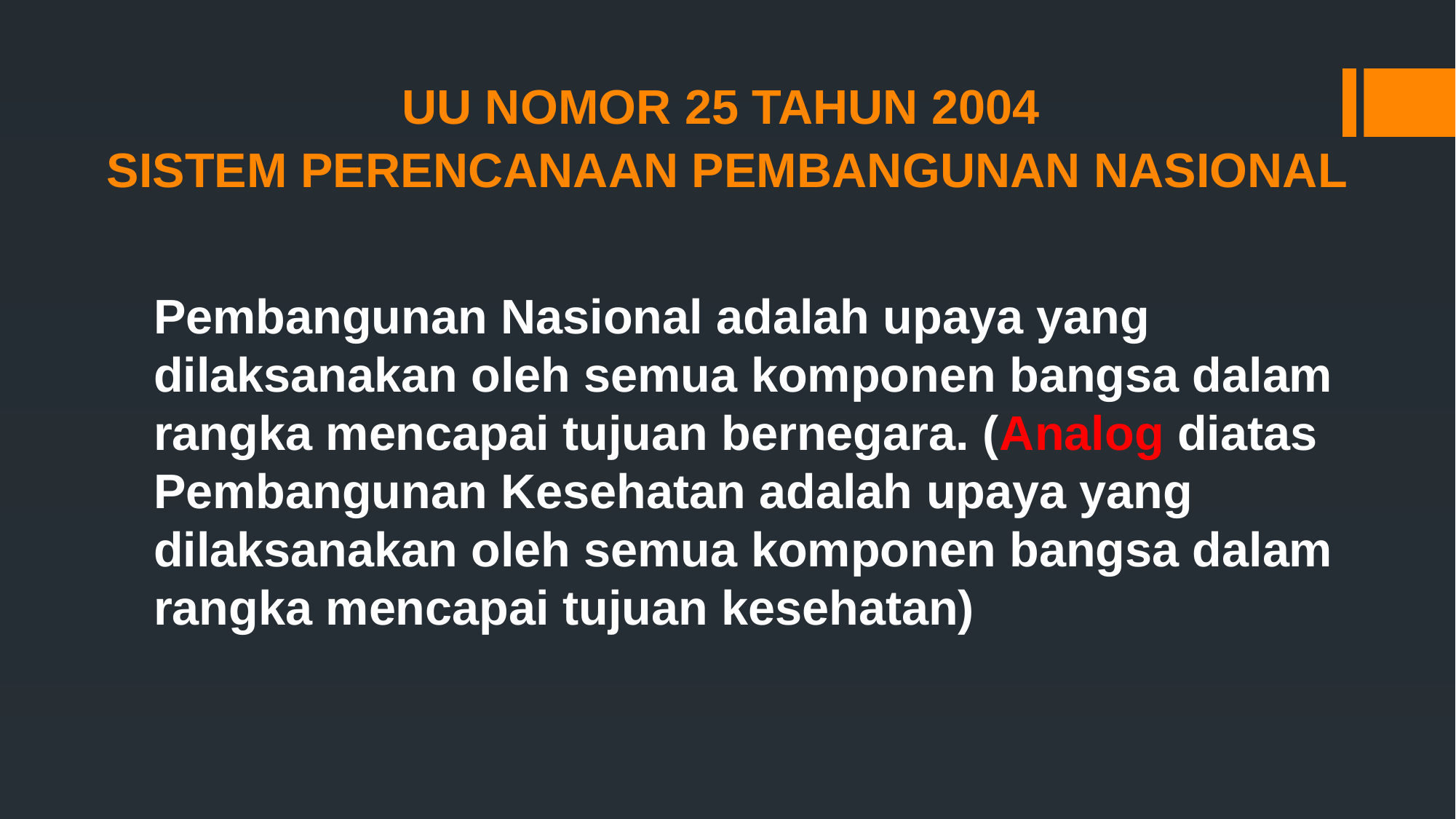

# UU NOMOR 25 TAHUN 2004 SISTEM PERENCANAAN PEMBANGUNAN NASIONAL
Pembangunan Nasional adalah upaya yang dilaksanakan oleh semua komponen bangsa dalam rangka mencapai tujuan bernegara. (Analog diatas Pembangunan Kesehatan adalah upaya yang dilaksanakan oleh semua komponen bangsa dalam rangka mencapai tujuan kesehatan)